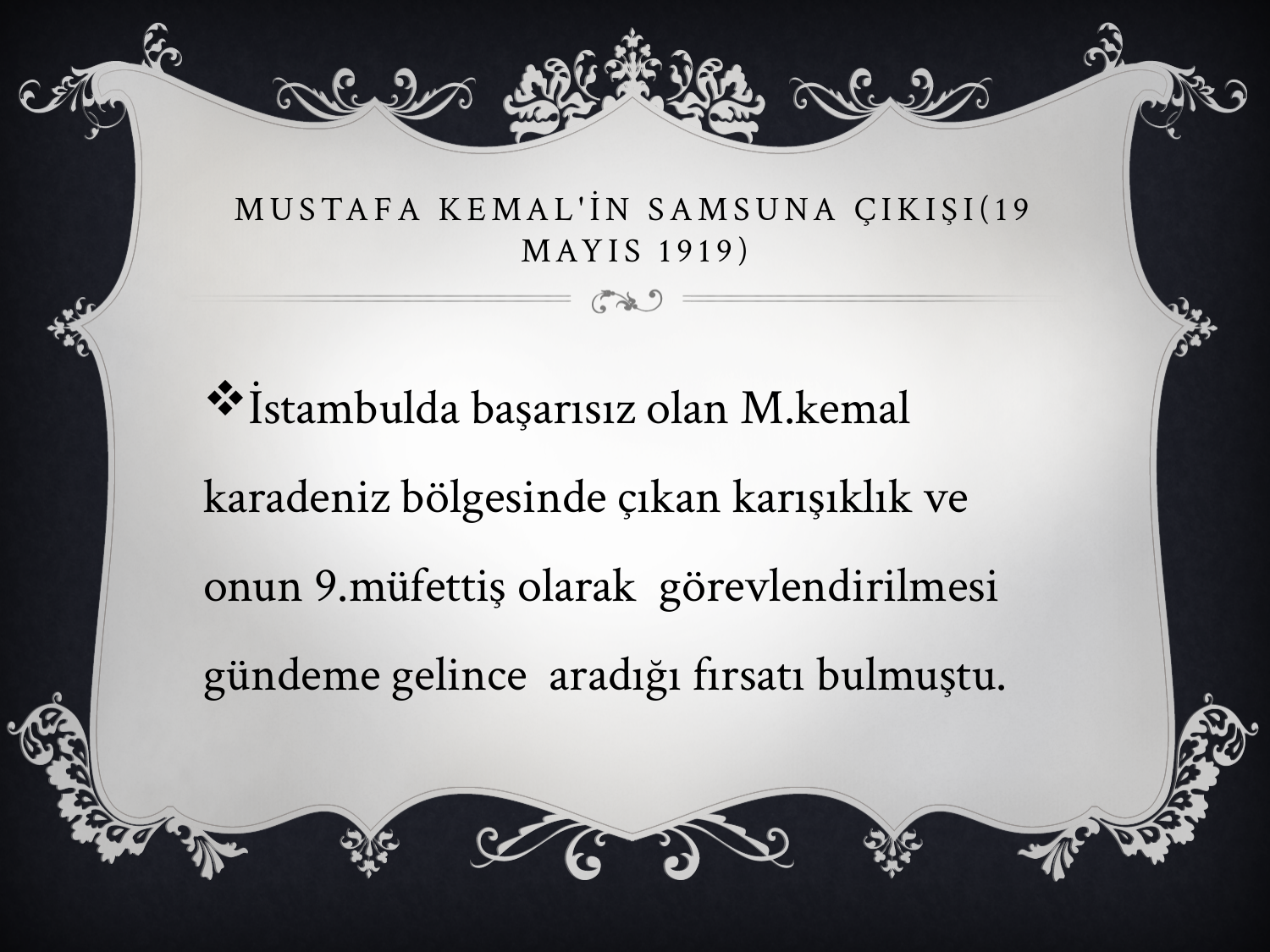

# Mustafa Kemal'in samsuna çıkışı(19 mayıs 1919)
İstambulda başarısız olan M.kemal  karadeniz bölgesinde çıkan karışıklık ve onun 9.müfettiş olarak  görevlendirilmesi gündeme gelince  aradığı fırsatı bulmuştu.